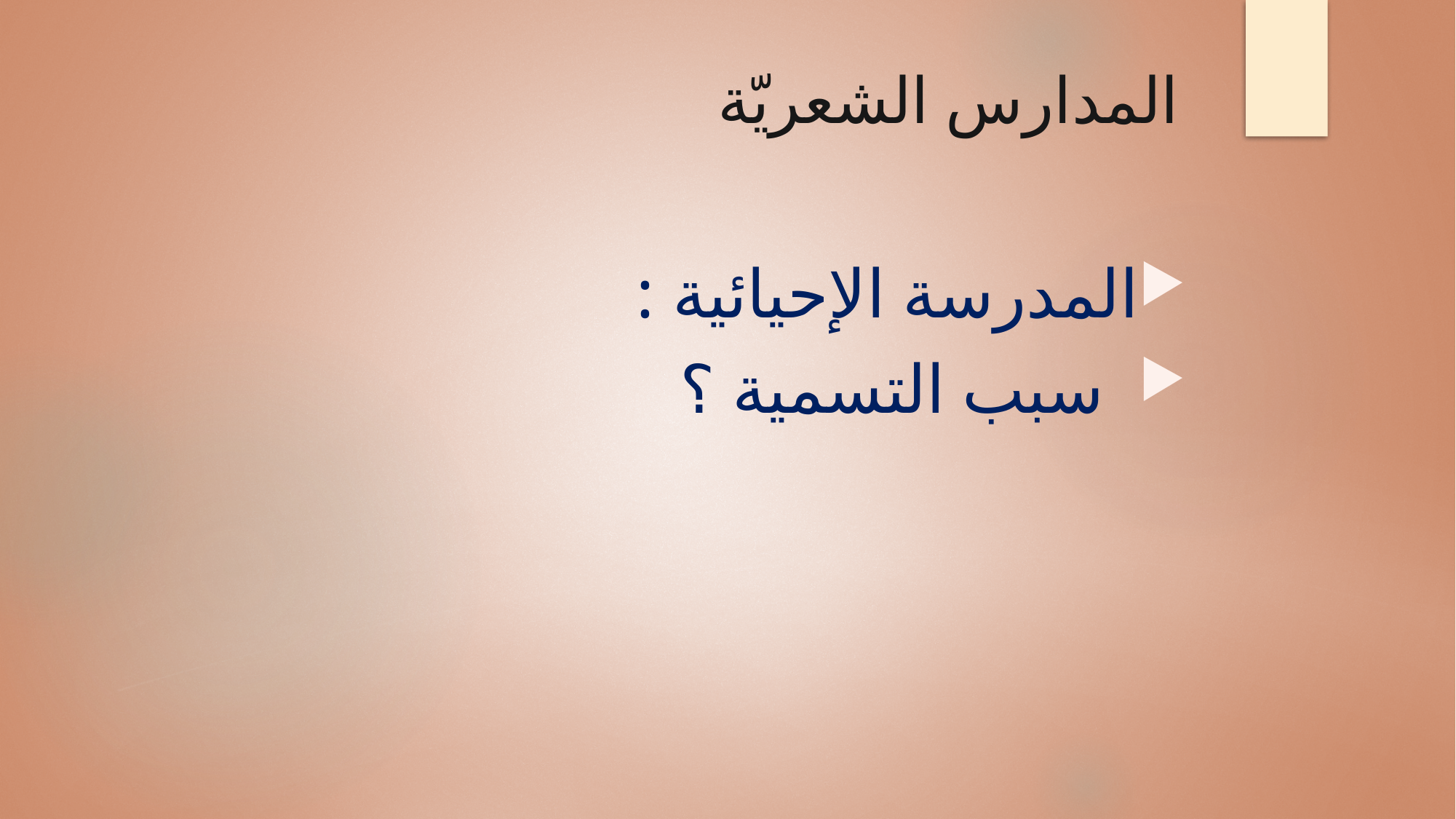

# المدارس الشعريّة
المدرسة الإحيائية :
  سبب التسمية ؟